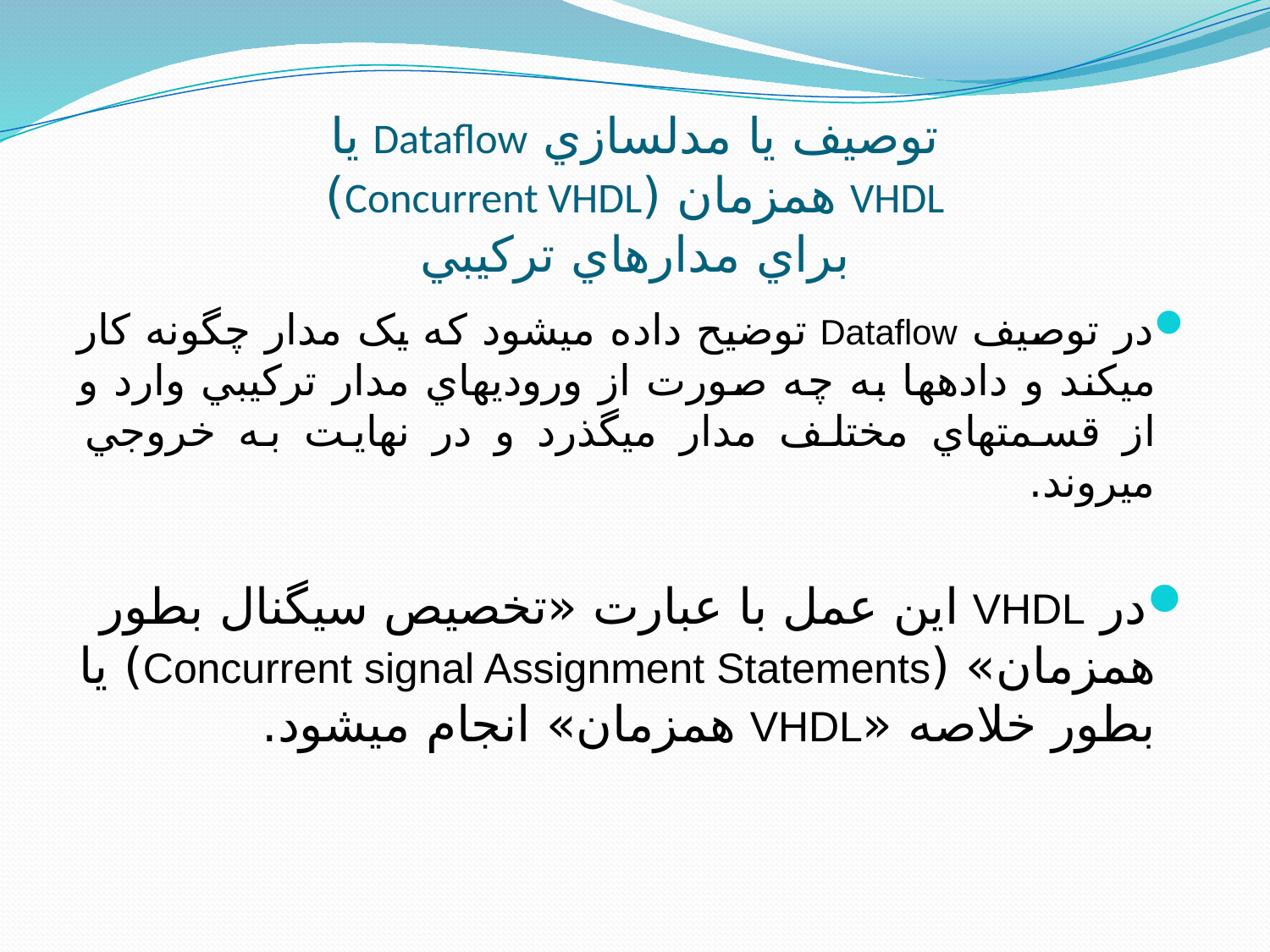

# توصيف يا مدلسازي Dataflow يا VHDL همزمان (Concurrent VHDL) براي مدارهاي ترکيبي
در توصيف Dataflow توضيح داده مي‏شود که يک مدار چگونه کار مي‏کند و داده‏ها به چه صورت از ورودي‏هاي مدار ترکيبي وارد و از قسمت‏هاي مختلف مدار مي‏گذرد و در نهايت به خروجي مي‏روند.

در VHDL اين عمل با عبارت «تخصيص سيگنال بطور همزمان» (Concurrent signal Assignment Statements) يا بطور خلاصه «VHDL همزمان» انجام مي‏شود.